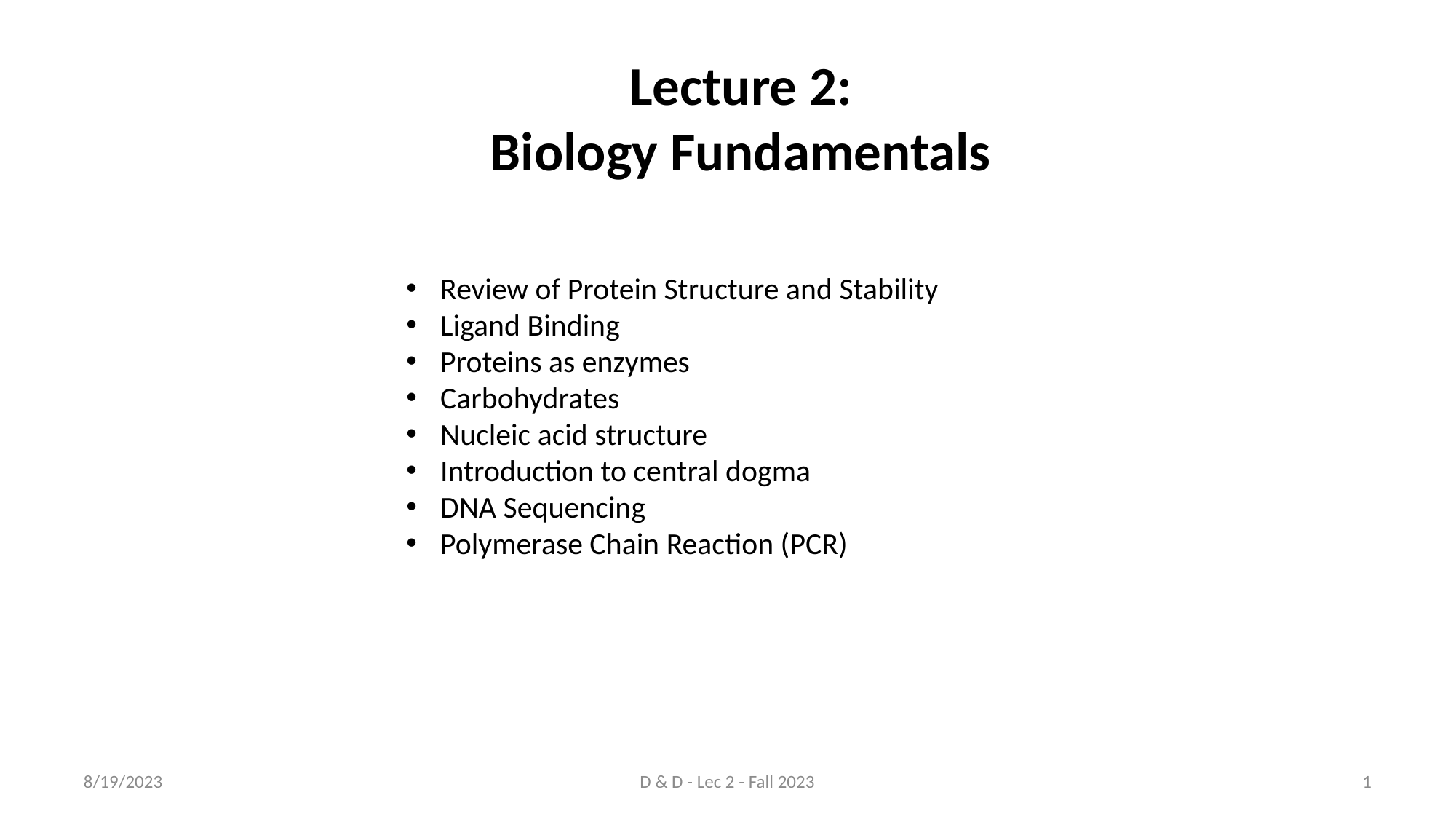

Lecture 2:
Biology Fundamentals
Review of Protein Structure and Stability
Ligand Binding
Proteins as enzymes
Carbohydrates
Nucleic acid structure
Introduction to central dogma
DNA Sequencing
Polymerase Chain Reaction (PCR)

8/19/2023
D & D - Lec 2 - Fall 2023
1